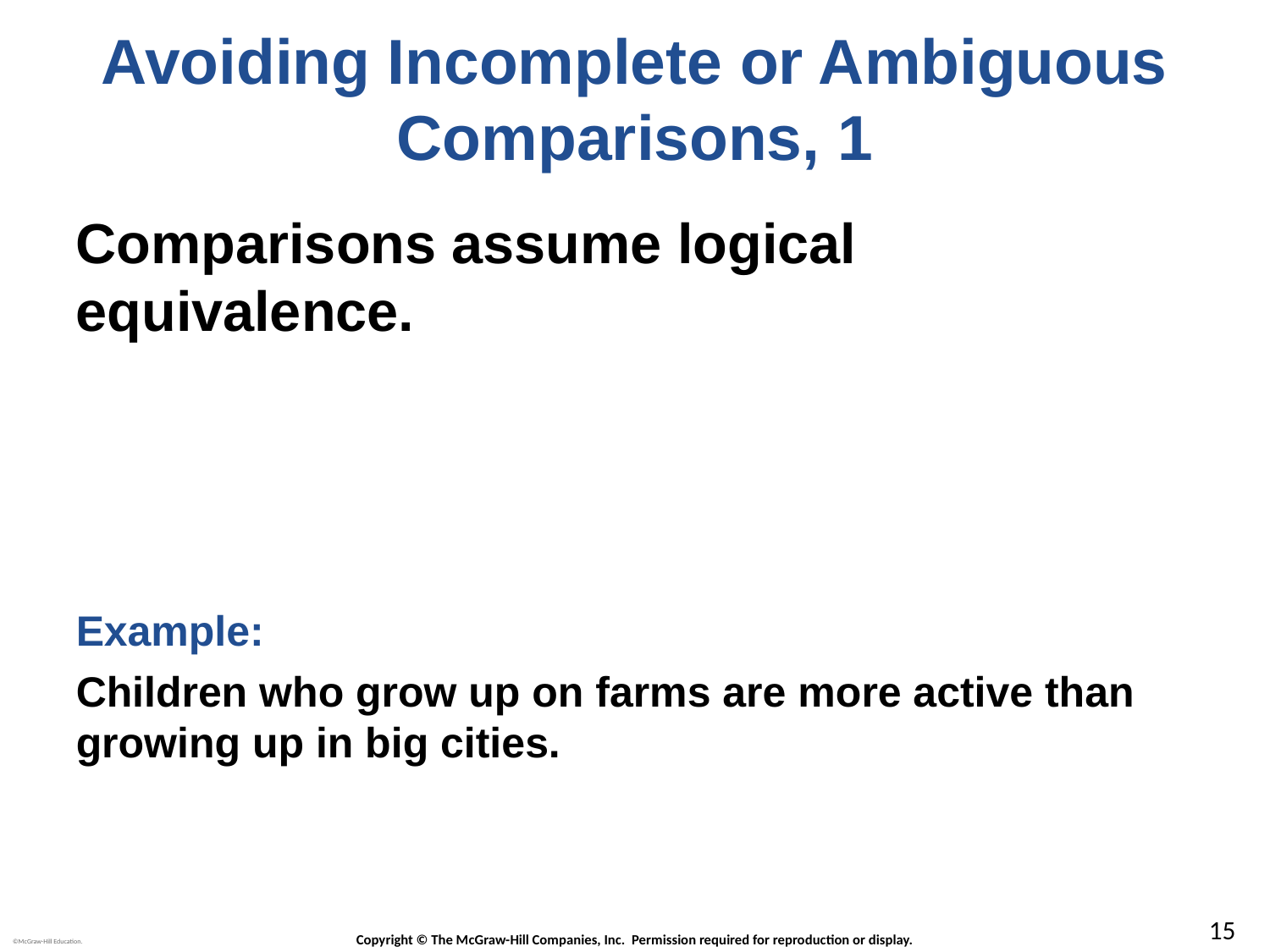

# Avoiding Incomplete or Ambiguous Comparisons, 1
Comparisons assume logical equivalence.
Example:
Children who grow up on farms are more active than growing up in big cities.